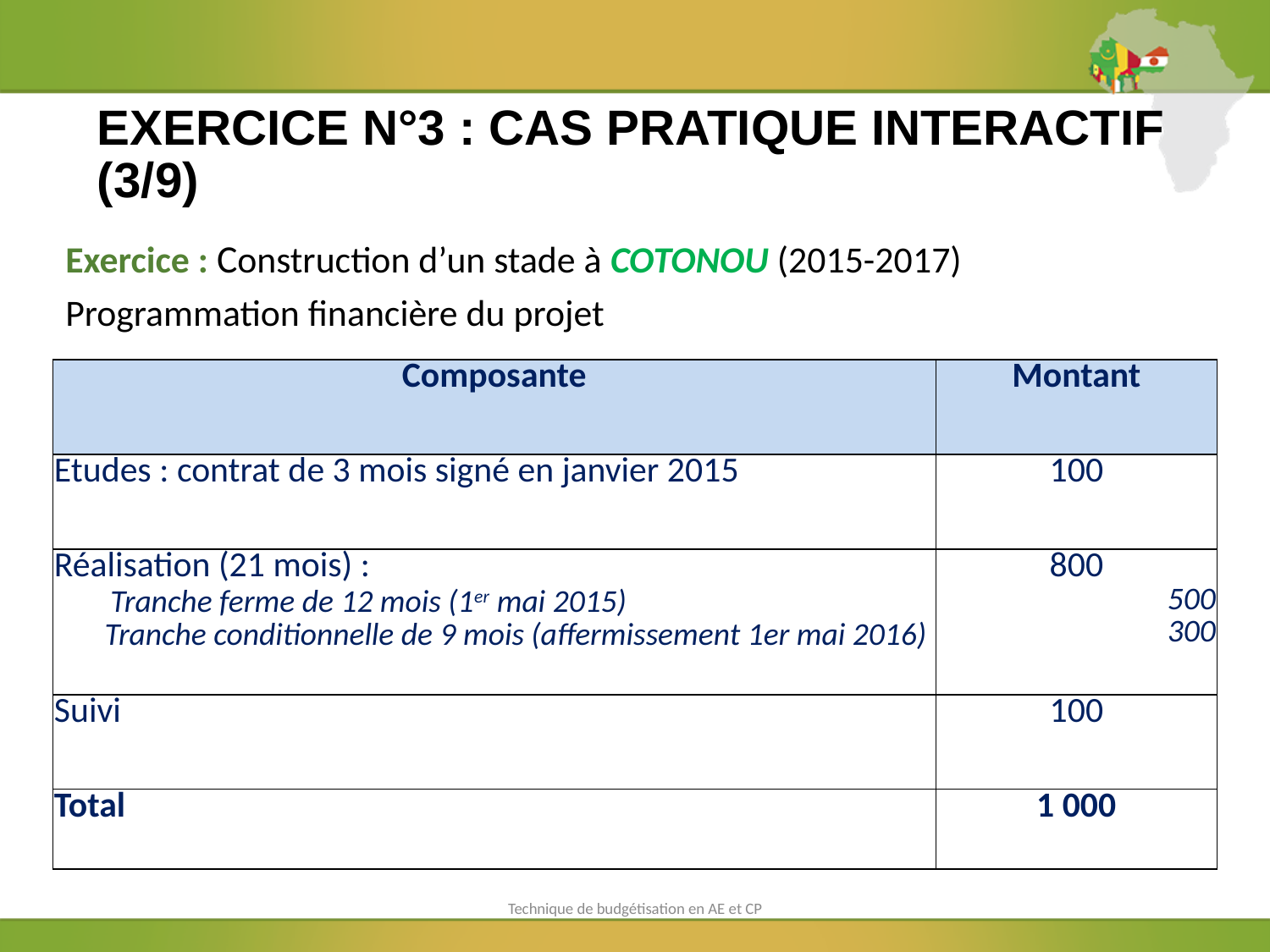

# EXERCICE N°3 : CAS PRATIQUE INTERACTIF (3/9)
Exercice : Construction d’un stade à COTONOU (2015-2017)
Programmation financière du projet

| Composante | Montant |
| --- | --- |
| Etudes : contrat de 3 mois signé en janvier 2015 | 100 |
| Réalisation (21 mois) : Tranche ferme de 12 mois (1er mai 2015) Tranche conditionnelle de 9 mois (affermissement 1er mai 2016) | 800 500 300 |
| Suivi | 100 |
| Total | 1 000 |
Technique de budgétisation en AE et CP